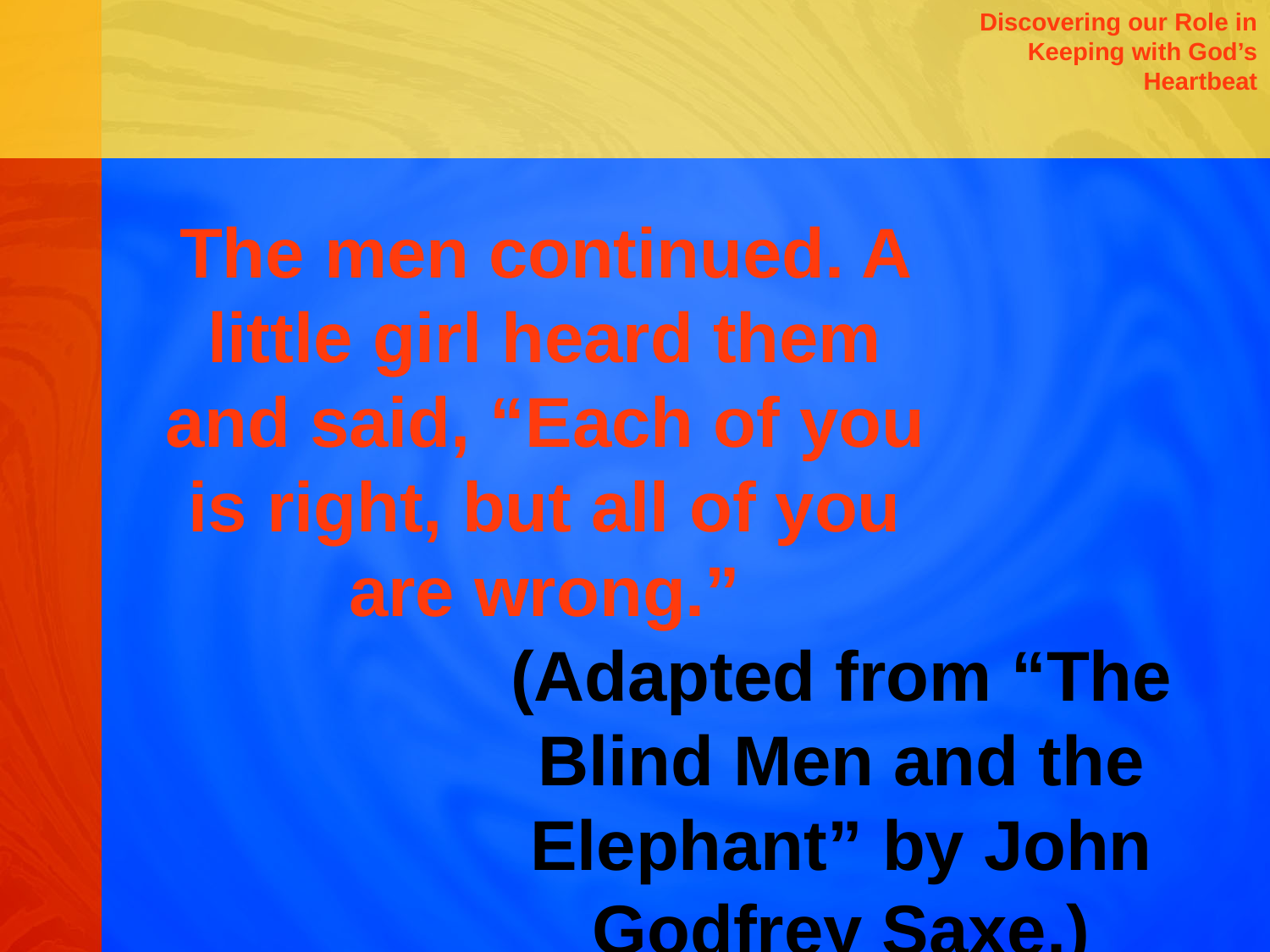

Discovering our Role in Keeping with God’s Heartbeat
The men continued. A little girl heard them and said, “Each of you is right, but all of you are wrong.”
(Adapted from “The Blind Men and the Elephant” by John Godfrey Saxe.)